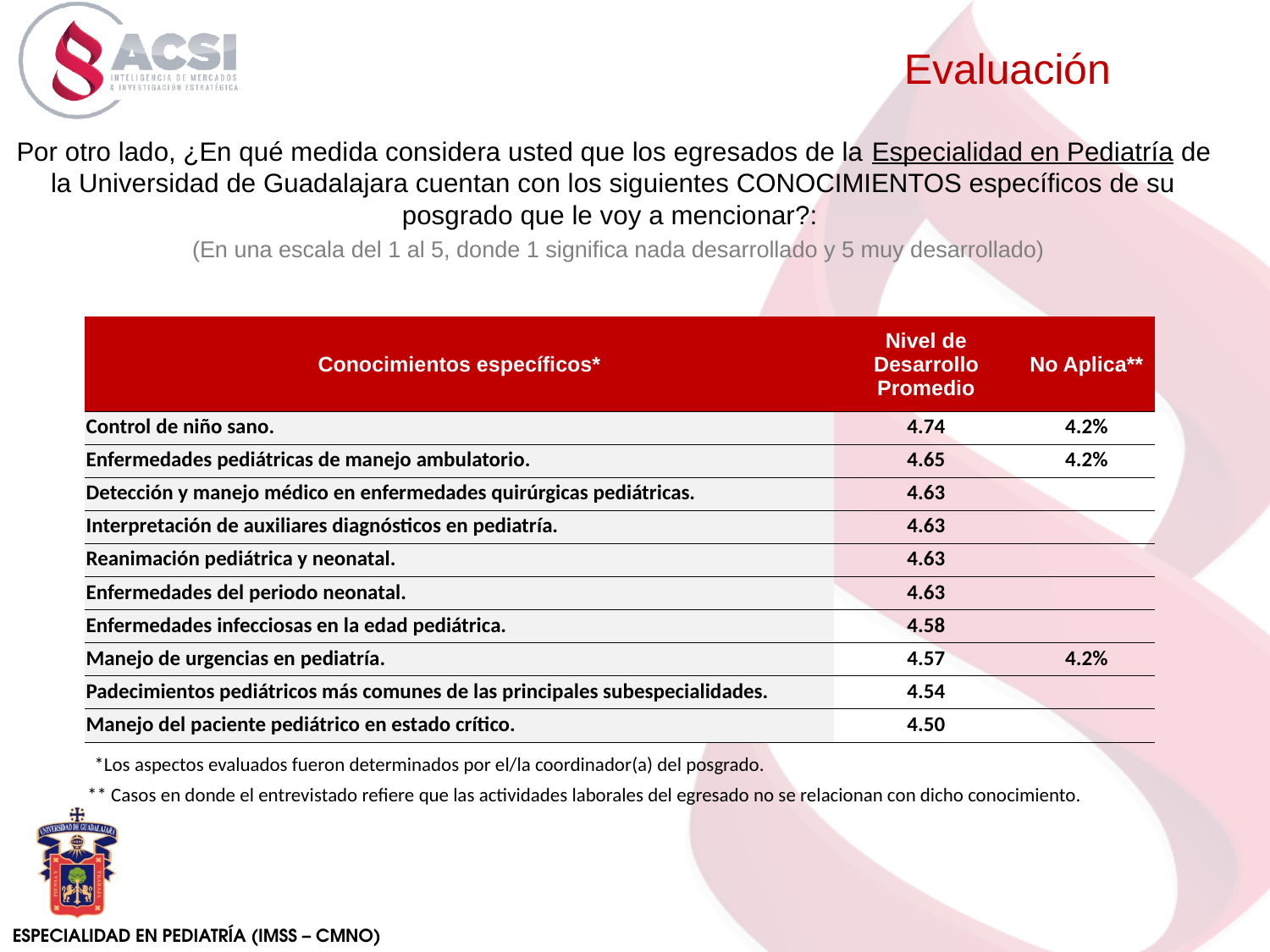

Evaluación
Por otro lado, ¿En qué medida considera usted que los egresados de la Especialidad en Pediatría de la Universidad de Guadalajara cuentan con los siguientes CONOCIMIENTOS específicos de su posgrado que le voy a mencionar?:
 (En una escala del 1 al 5, donde 1 significa nada desarrollado y 5 muy desarrollado)
| Conocimientos específicos\* | Nivel de Desarrollo Promedio | No Aplica\*\* |
| --- | --- | --- |
| Control de niño sano. | 4.74 | 4.2% |
| Enfermedades pediátricas de manejo ambulatorio. | 4.65 | 4.2% |
| Detección y manejo médico en enfermedades quirúrgicas pediátricas. | 4.63 |  |
| Interpretación de auxiliares diagnósticos en pediatría. | 4.63 |  |
| Reanimación pediátrica y neonatal. | 4.63 |  |
| Enfermedades del periodo neonatal. | 4.63 |  |
| Enfermedades infecciosas en la edad pediátrica. | 4.58 |  |
| Manejo de urgencias en pediatría. | 4.57 | 4.2% |
| Padecimientos pediátricos más comunes de las principales subespecialidades. | 4.54 |  |
| Manejo del paciente pediátrico en estado crítico. | 4.50 |  |
*Los aspectos evaluados fueron determinados por el/la coordinador(a) del posgrado.
** Casos en donde el entrevistado refiere que las actividades laborales del egresado no se relacionan con dicho conocimiento.